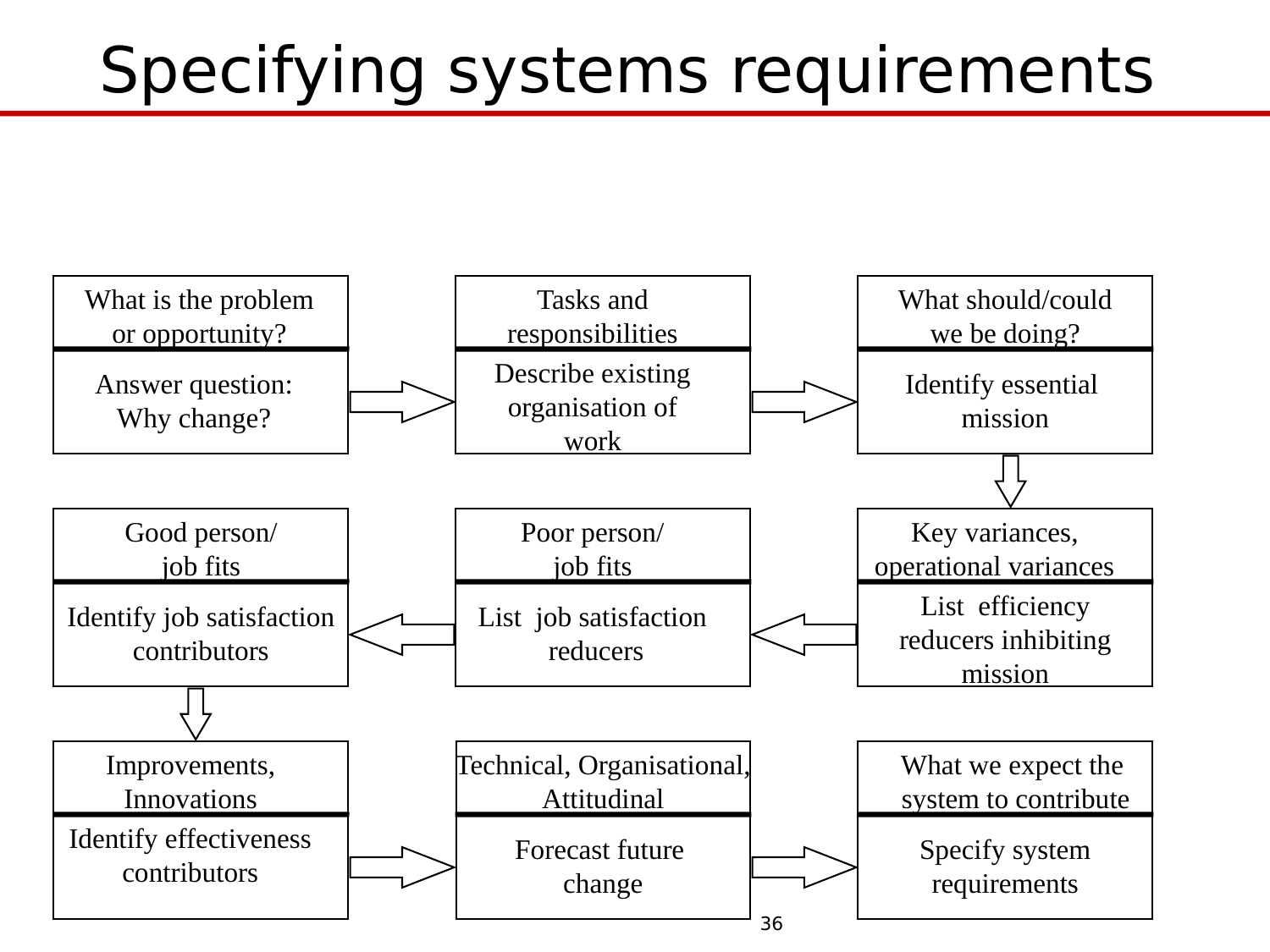

# Specifying systems requirements
What is the problem
or opportunity?

Answer question:
Why change?
Tasks and
responsibilities

Describe existing
organisation of
work
What should/could
we be doing?

Identify essential
mission

Good person/
job fits

Identify job satisfaction
contributors
Poor person/
job fits

List  job satisfaction
 reducers
Key variances,
operational variances

List  efficiency
reducers inhibiting
mission

Improvements,
Innovations

Identify effectiveness
contributors
Technical, Organisational,
Attitudinal

Forecast future
change
What we expect the
system to contribute

Specify system
requirements

36